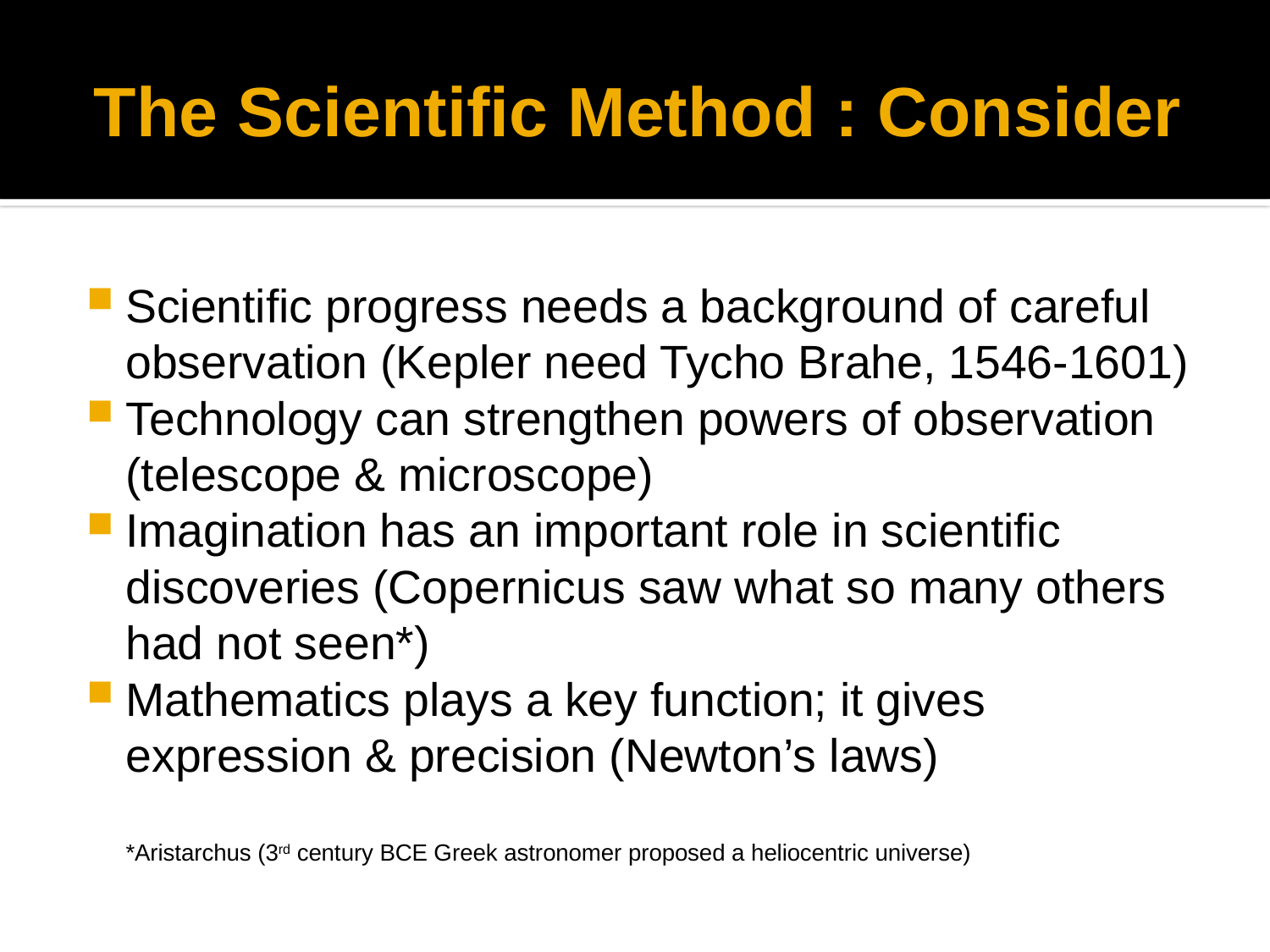

# The Scientific Method : Consider
Scientific progress needs a background of careful observation (Kepler need Tycho Brahe, 1546-1601)
Technology can strengthen powers of observation (telescope & microscope)
Imagination has an important role in scientific discoveries (Copernicus saw what so many others had not seen*)
Mathematics plays a key function; it gives expression & precision (Newton’s laws)

		*Aristarchus (3rd century BCE Greek astronomer proposed a heliocentric universe)